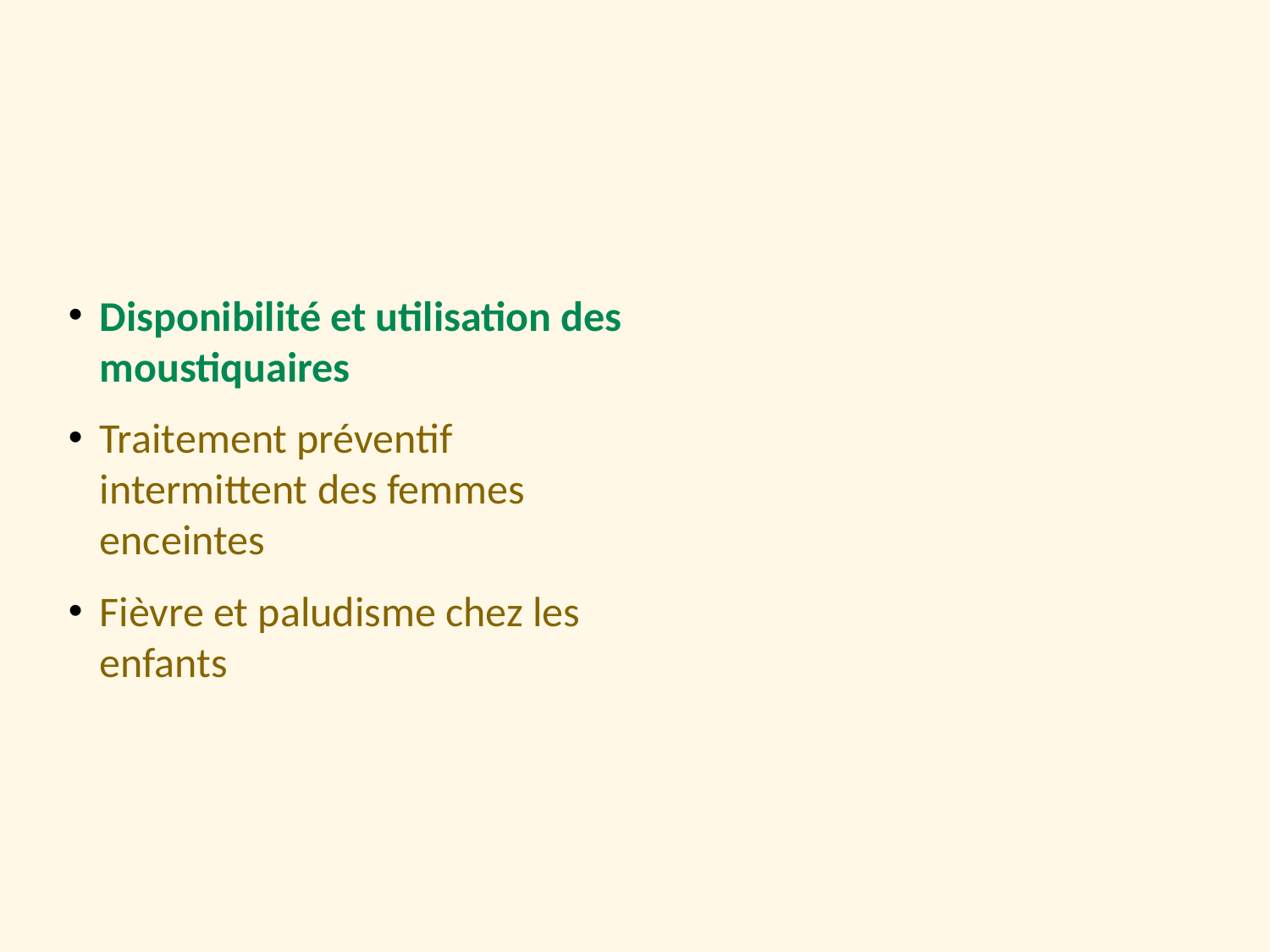

Disponibilité et utilisation des moustiquaires
Traitement préventif intermittent des femmes enceintes
Fièvre et paludisme chez les enfants